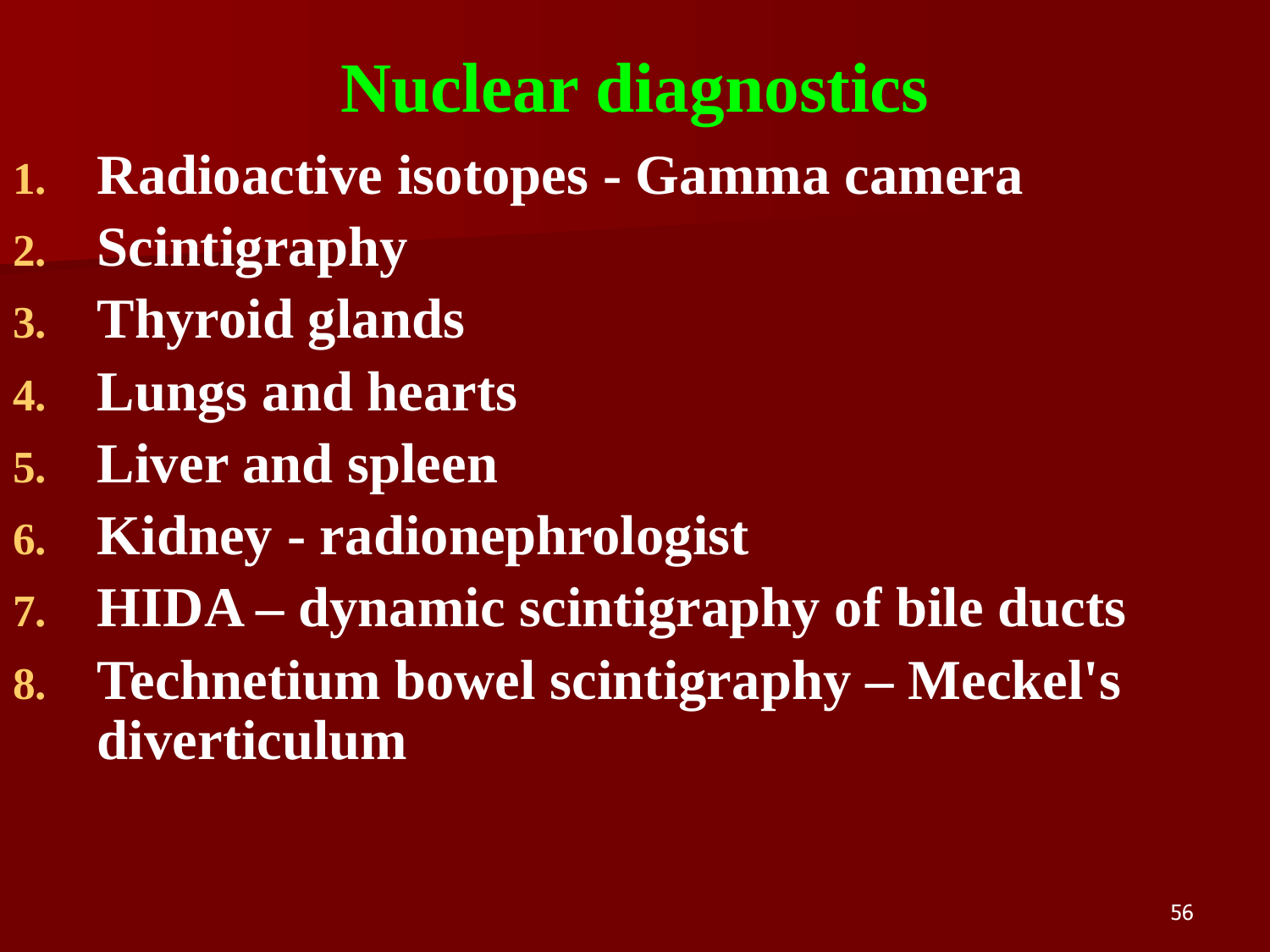

# Nuclear diagnostics
Radioactive isotopes - Gamma camera
Scintigraphy
Thyroid glands
Lungs and hearts
Liver and spleen
Kidney - radionephrologist
HIDA – dynamic scintigraphy of bile ducts
Technetium bowel scintigraphy – Meckel's diverticulum
56